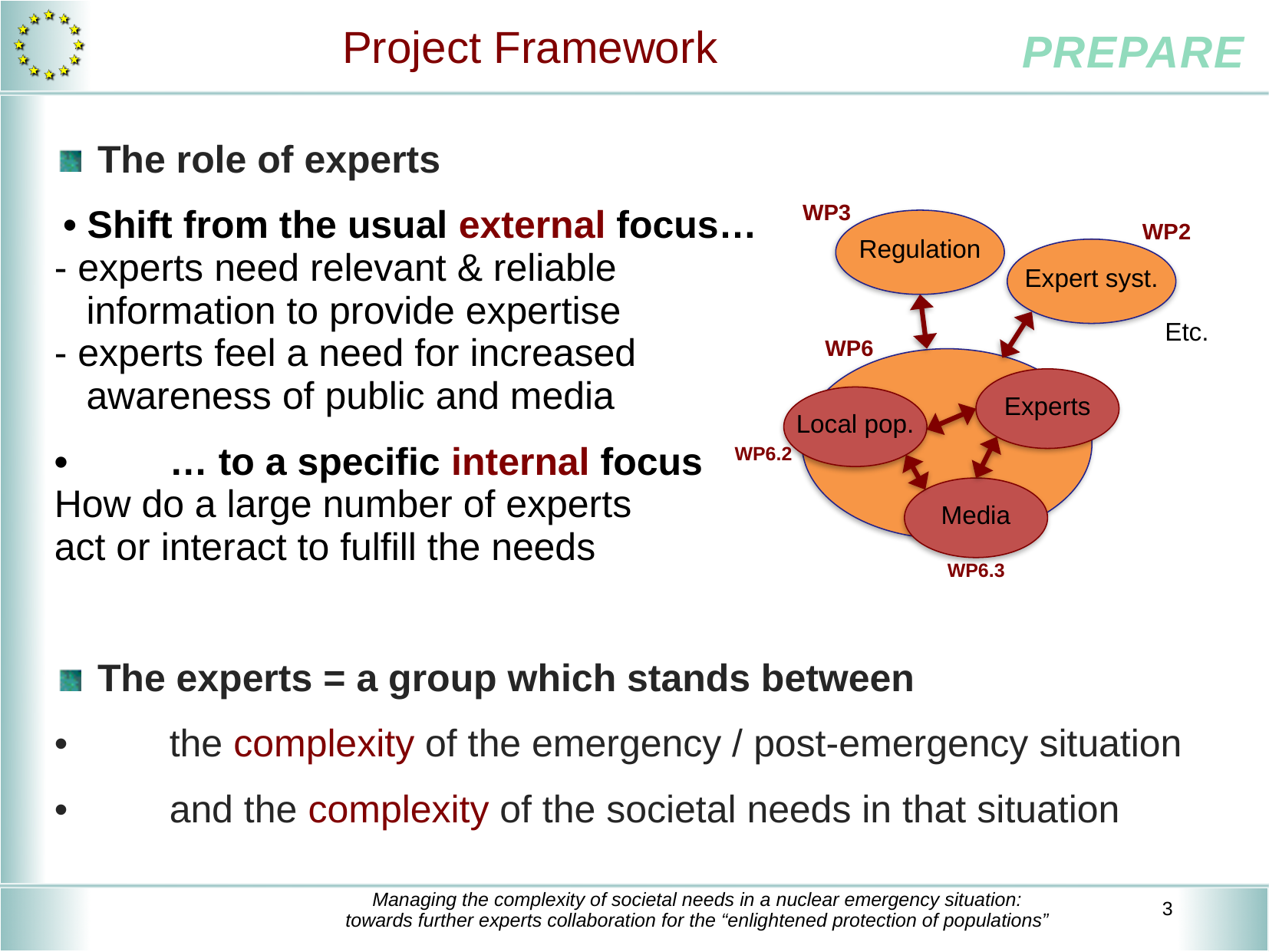

# Project Framework
The role of experts
 • Shift from the usual external focus…
- experts need relevant & reliable
   information to provide expertise
- experts feel a need for increased
   awareness of public and media
•	… to a specific internal focus
How do a large number of experts
act or interact to fulfill the needs

The experts = a group which stands between
•	the complexity of the emergency / post-emergency situation
•	and the complexity of the societal needs in that situation
WP3

Regulation
WP2

Expert syst.
Etc.
WP6

Experts

Local pop.
WP6.2

Media
WP6.3